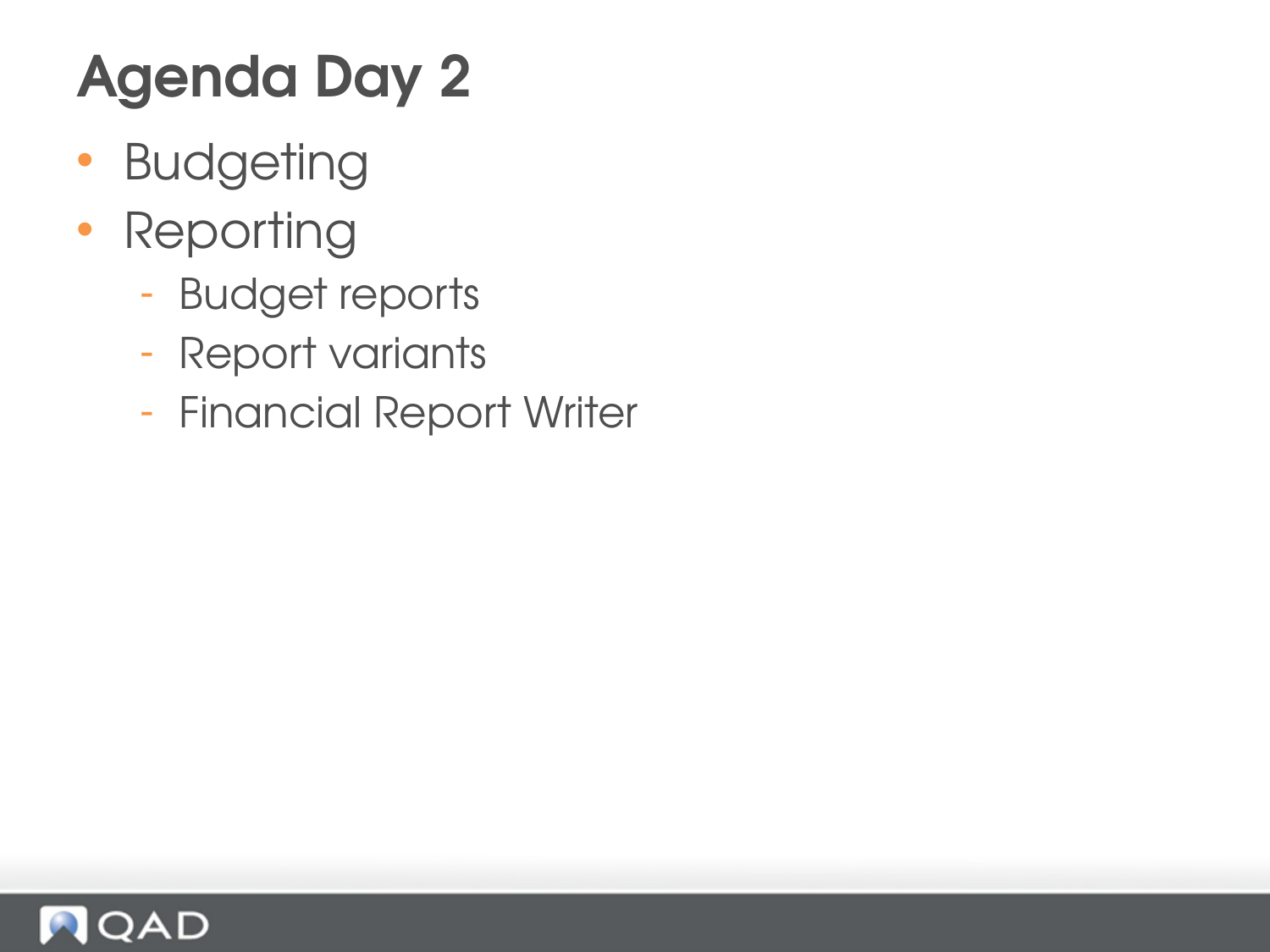

# Agenda Day 2
Budgeting
Reporting
Budget reports
Report variants
Financial Report Writer